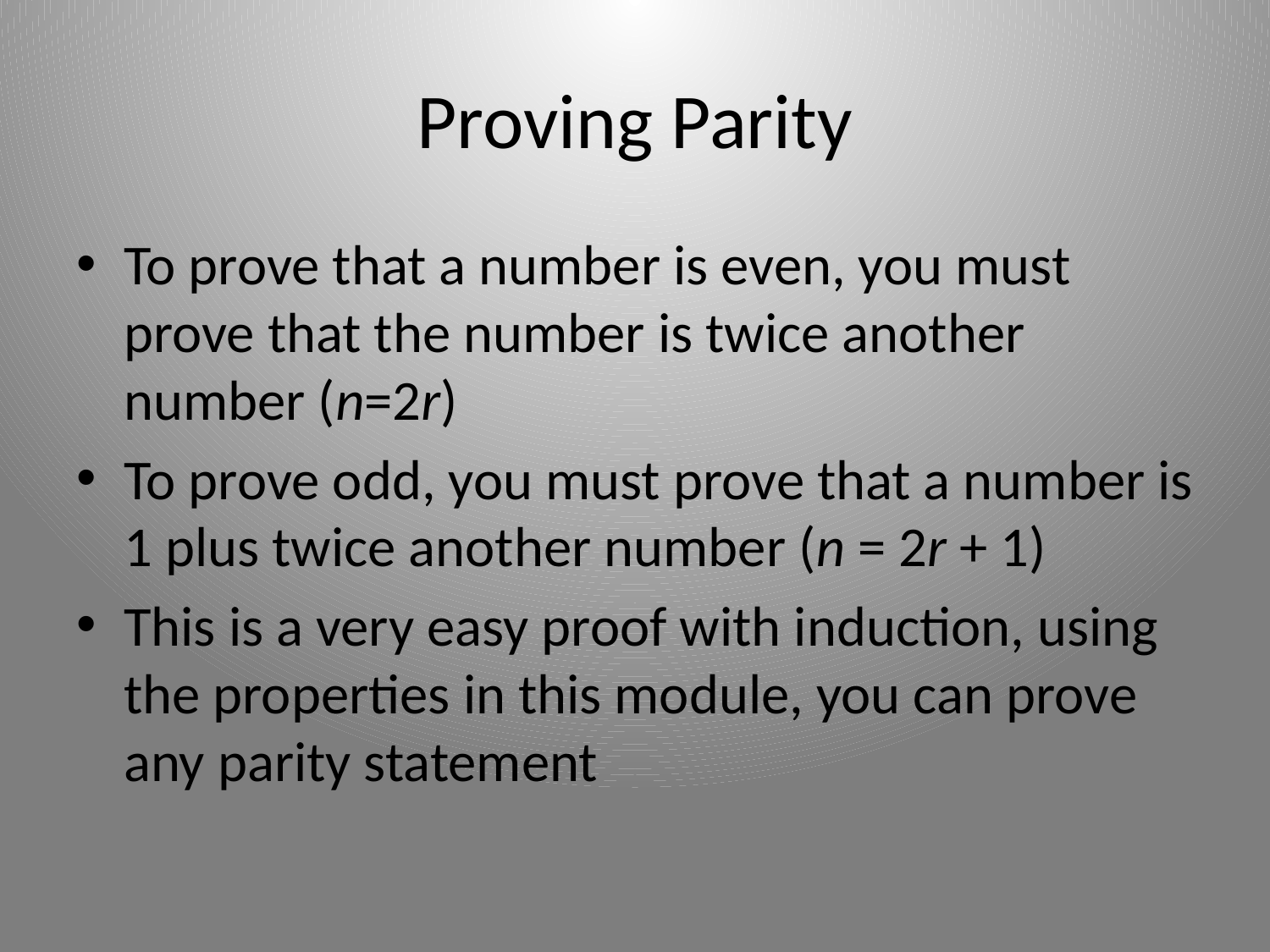

# Proving Parity
To prove that a number is even, you must prove that the number is twice another number (n=2r)
To prove odd, you must prove that a number is 1 plus twice another number (n = 2r + 1)
This is a very easy proof with induction, using the properties in this module, you can prove any parity statement